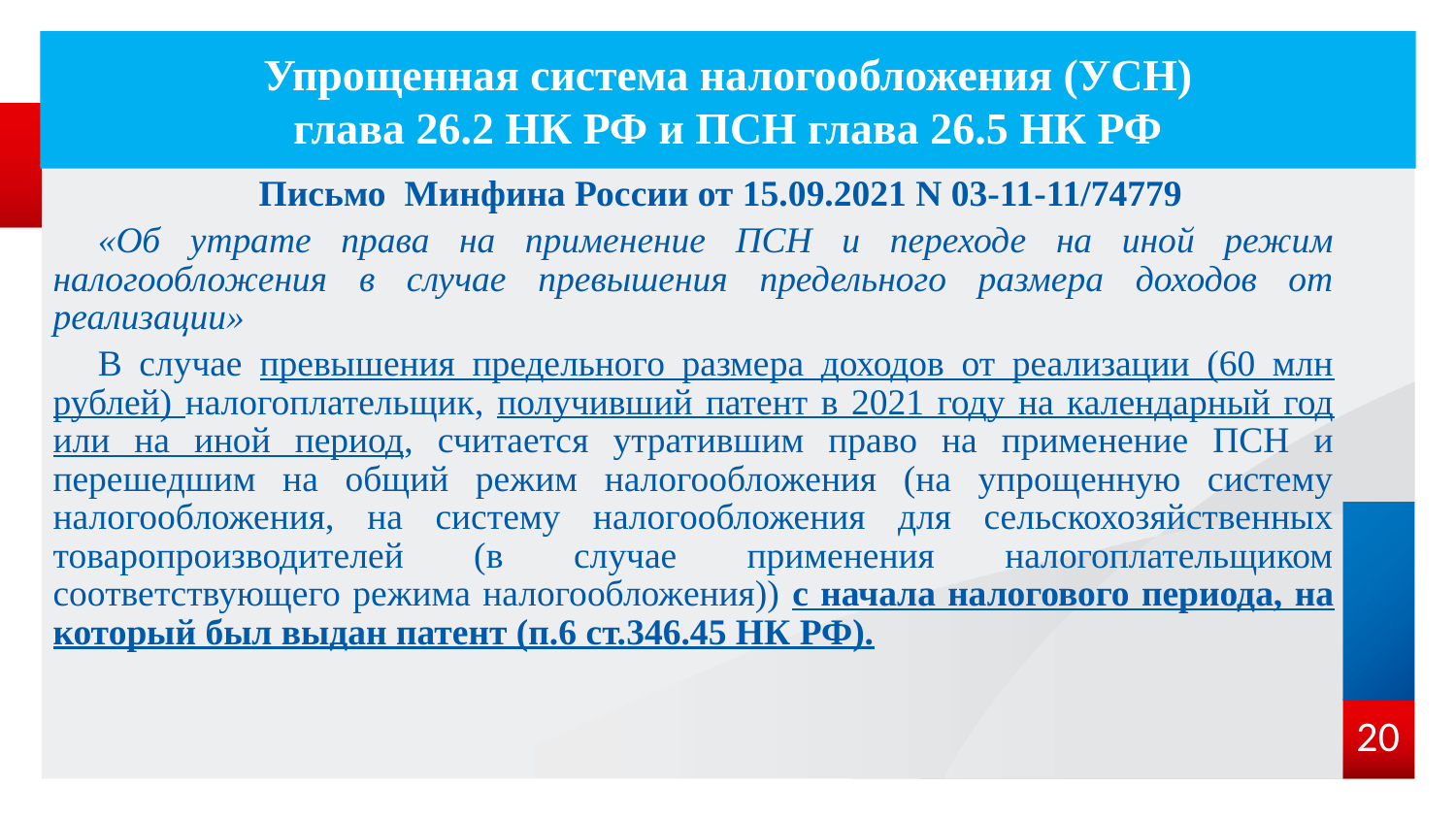

# Упрощенная система налогообложения (УСН) глава 26.2 НК РФ и ПСН глава 26.5 НК РФ
 Письмо  Минфина России от 15.09.2021 N 03-11-11/74779
«Об утрате права на применение ПСН и переходе на иной режим налогообложения в случае превышения предельного размера доходов от реализации»
В случае превышения предельного размера доходов от реализации (60 млн рублей) налогоплательщик, получивший патент в 2021 году на календарный год или на иной период, считается утратившим право на применение ПСН и перешедшим на общий режим налогообложения (на упрощенную систему налогообложения, на систему налогообложения для сельскохозяйственных товаропроизводителей (в случае применения налогоплательщиком соответствующего режима налогообложения)) с начала налогового периода, на который был выдан патент (п.6 ст.346.45 НК РФ).

20